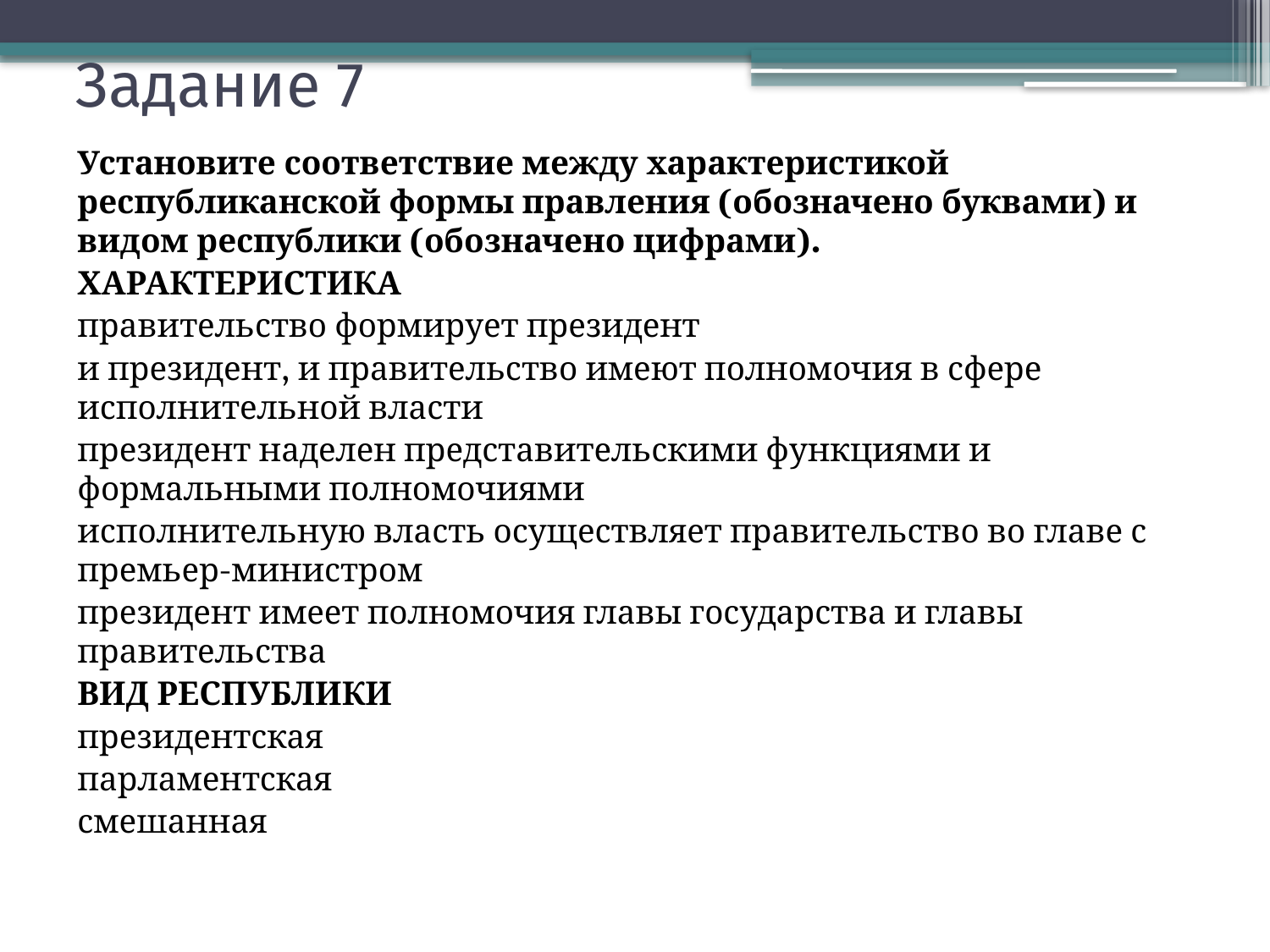

# Задание 7
Установите соответствие между характеристикой республиканской формы правления (обозначено буквами) и видом республики (обозначено цифрами).
ХАРАКТЕРИСТИКА
правительство формирует президент
и президент, и правительство имеют полномочия в сфере исполнительной власти
президент наделен представительскими функциями и формальными полномочиями
исполнительную власть осуществляет правительство во главе с премьер-министром
президент имеет полномочия главы государства и главы правительства
ВИД РЕСПУБЛИКИ
президентская
парламентская
смешанная